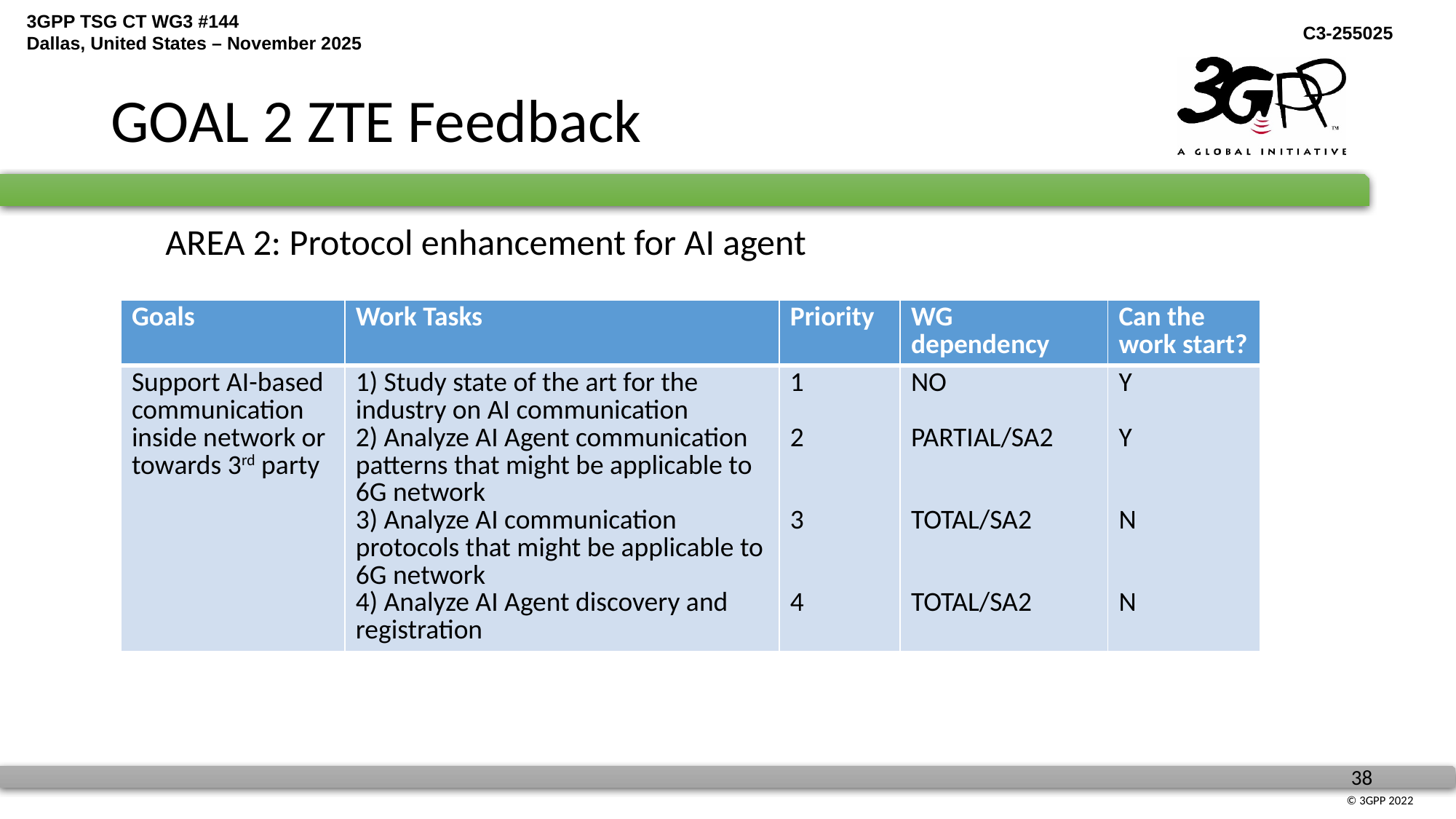

# GOAL 2 ZTE Feedback
AREA 2: Protocol enhancement for AI agent

| Goals | Work Tasks | Priority | WG dependency | Can the work start? |
| --- | --- | --- | --- | --- |
| Support AI-based communication inside network or towards 3rd party | 1) Study state of the art for the industry on AI communication 2) Analyze AI Agent communication patterns that might be applicable to 6G network 3) Analyze AI communication protocols that might be applicable to 6G network 4) Analyze AI Agent discovery and registration | 1 2 3 4 | NO PARTIAL/SA2 TOTAL/SA2 TOTAL/SA2 | Y Y N N |